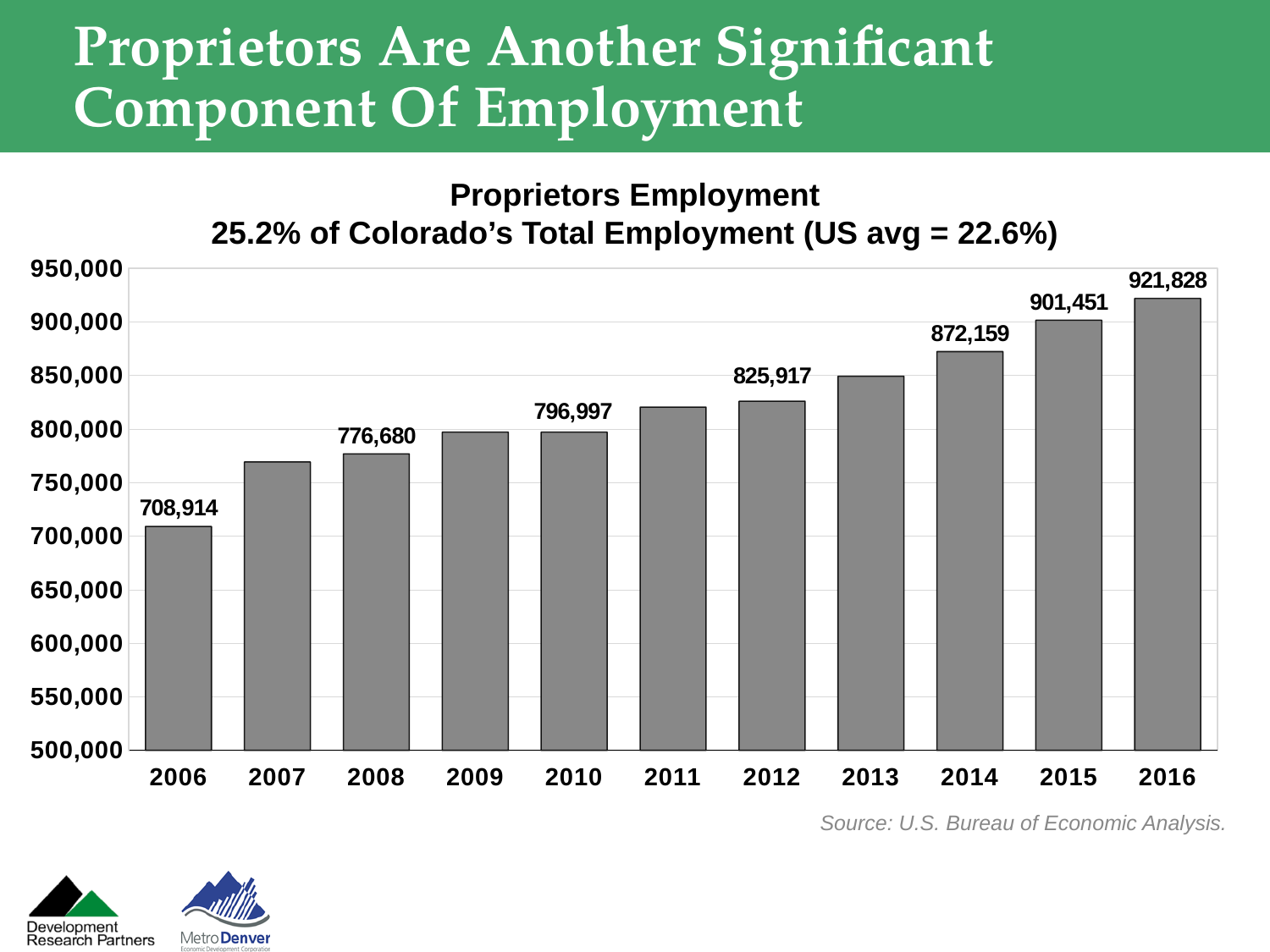

# Proprietors Are Another Significant Component Of Employment
Proprietors Employment
25.2% of Colorado’s Total Employment (US avg = 22.6%)

### Chart

| Category | Colorado |
|---|---|
| 2006 | 708914.0 |
| 2007 | 769237.0 |
| 2008 | 776680.0 |
| 2009 | 797054.0 |
| 2010 | 796997.0 |
| 2011 | 820310.0 |
| 2012 | 825917.0 |
| 2013 | 849189.0 |
| 2014 | 872159.0 |
| 2015 | 901451.0 |
| 2016 | 921828.0 |
Source: U.S. Bureau of Economic Analysis.